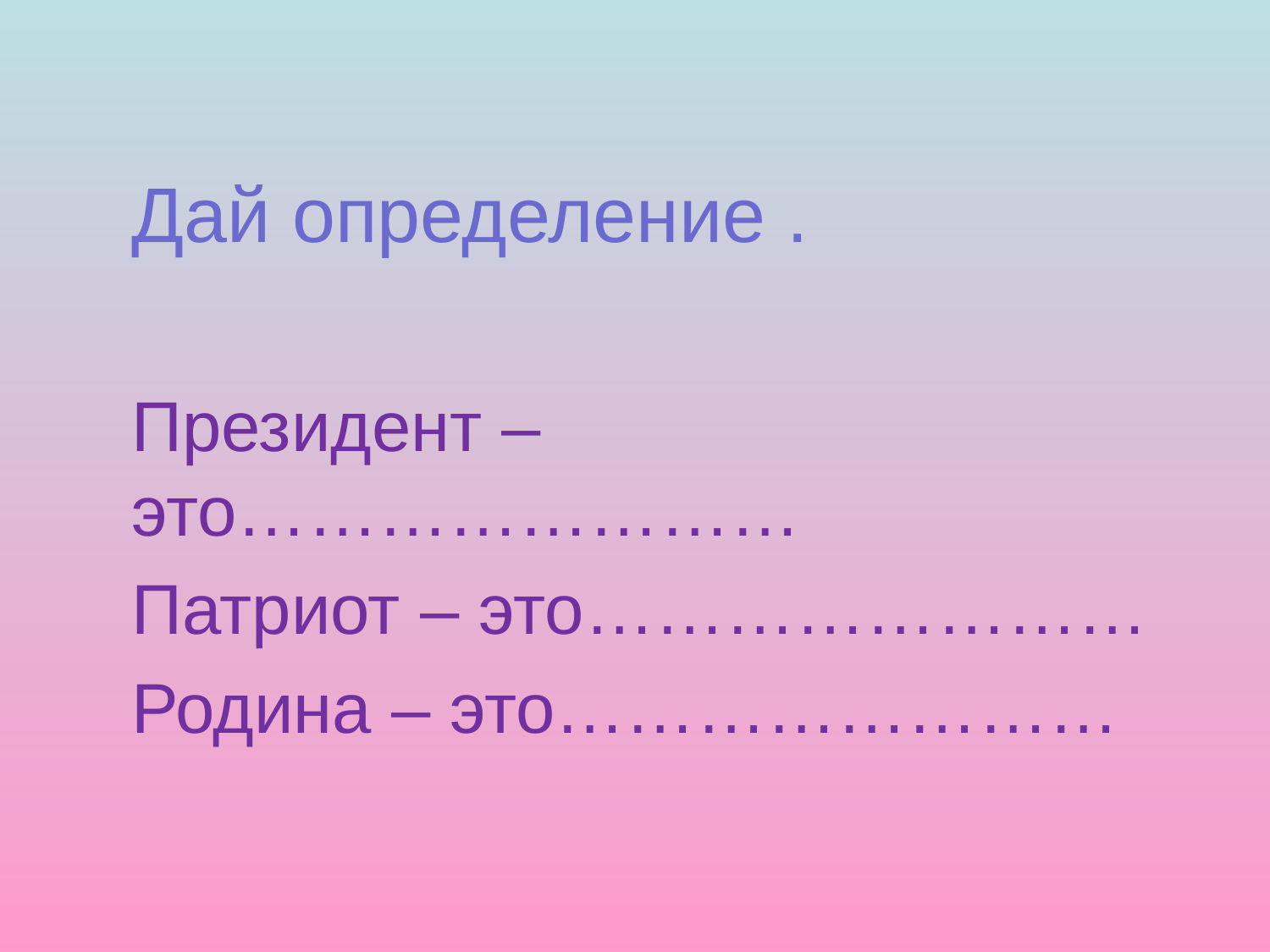

Дай определение .

Президент –это……………………
Патриот – это……………………
Родина – это……………………